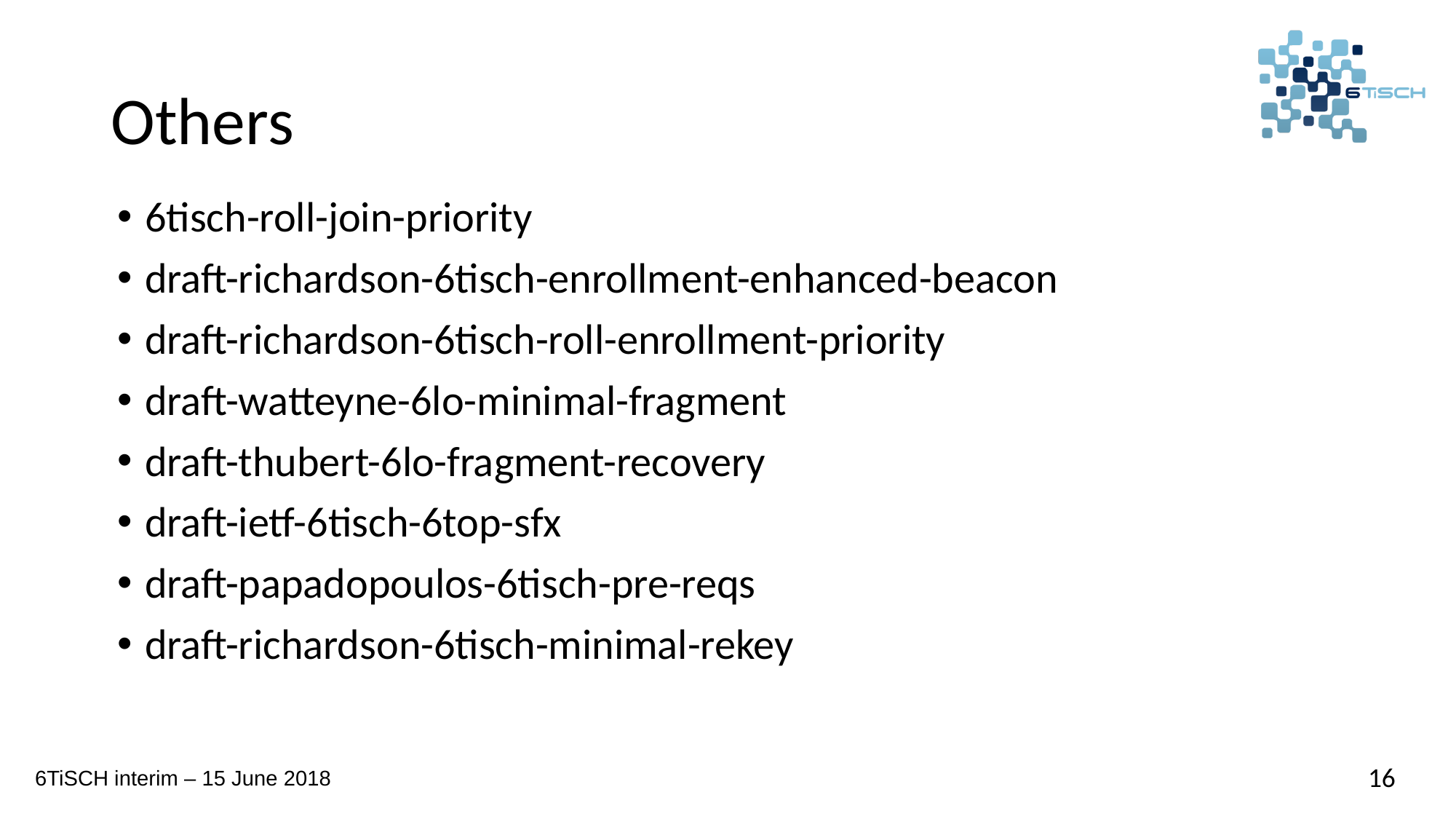

# Others
6tisch-roll-join-priority
draft-richardson-6tisch-enrollment-enhanced-beacon
draft-richardson-6tisch-roll-enrollment-priority
draft-watteyne-6lo-minimal-fragment
draft-thubert-6lo-fragment-recovery
draft-ietf-6tisch-6top-sfx
draft-papadopoulos-6tisch-pre-reqs
draft-richardson-6tisch-minimal-rekey

16